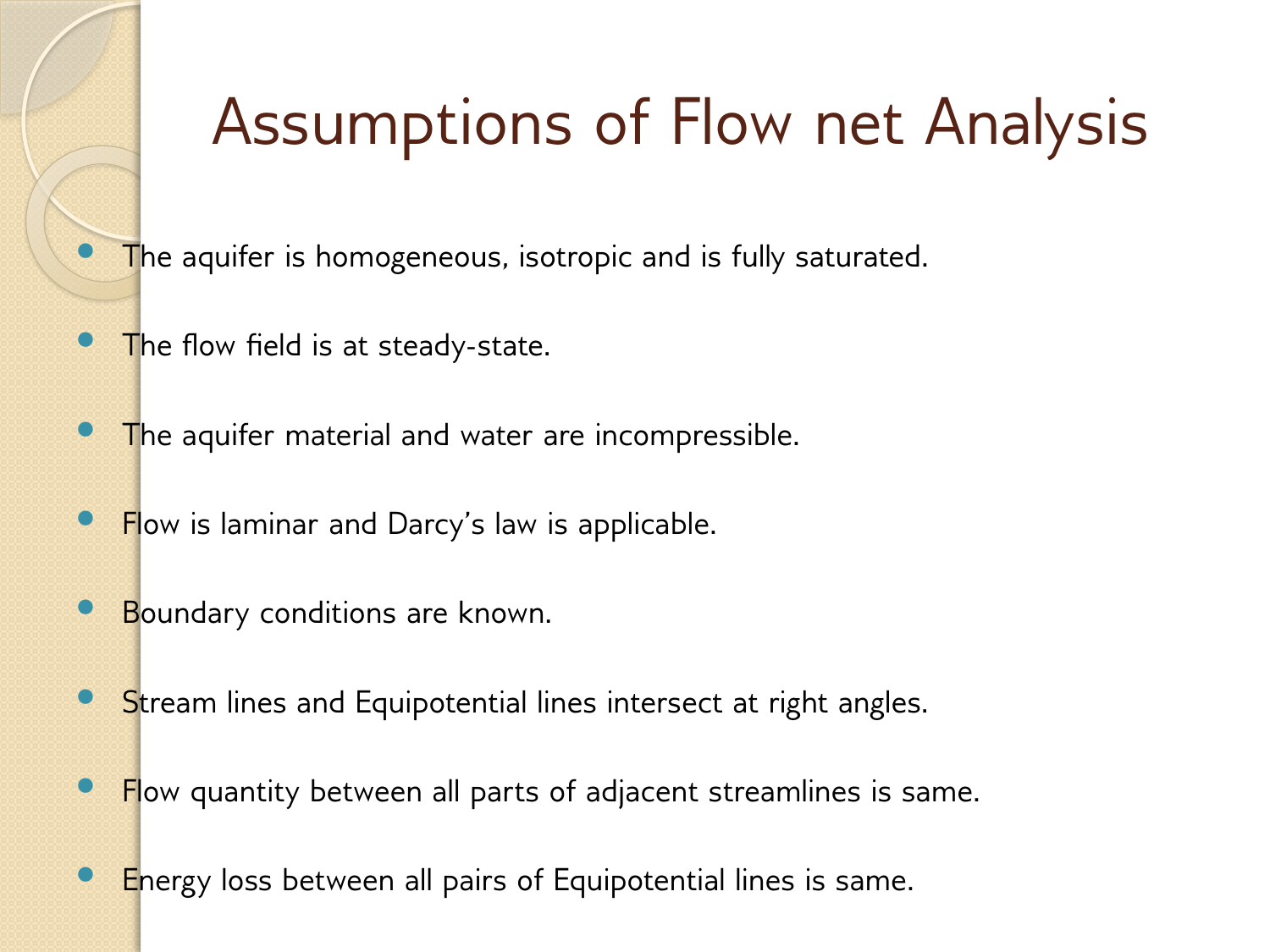

# Assumptions of Flow net Analysis
The aquifer is homogeneous, isotropic and is fully saturated.

The flow field is at steady-state.

The aquifer material and water are incompressible.

Flow is laminar and Darcy’s law is applicable.

Boundary conditions are known.

Stream lines and Equipotential lines intersect at right angles.

Flow quantity between all parts of adjacent streamlines is same.

Energy loss between all pairs of Equipotential lines is same.